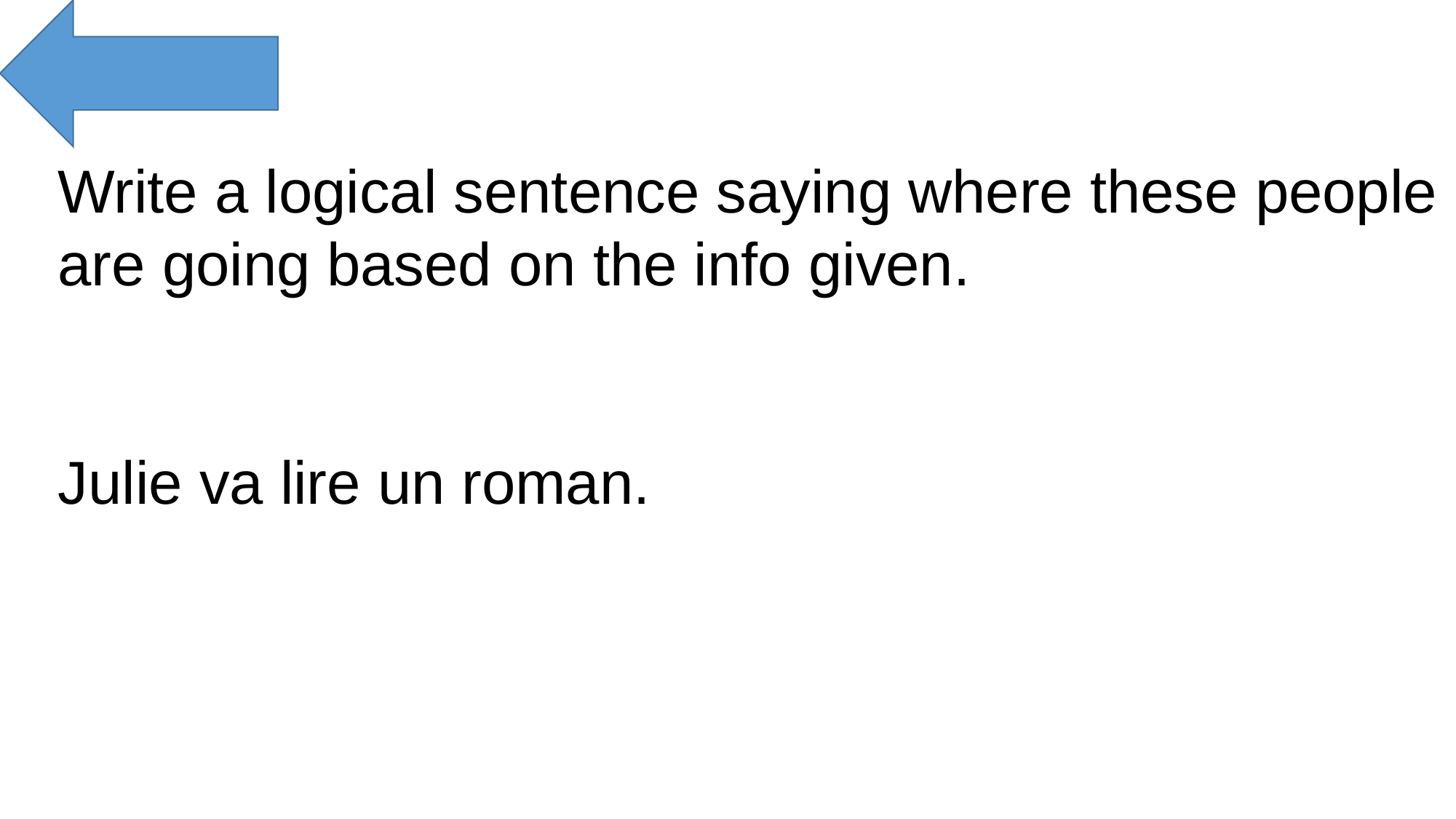

Write a logical sentence saying where these people are going based on the info given.

Julie va lire un roman.